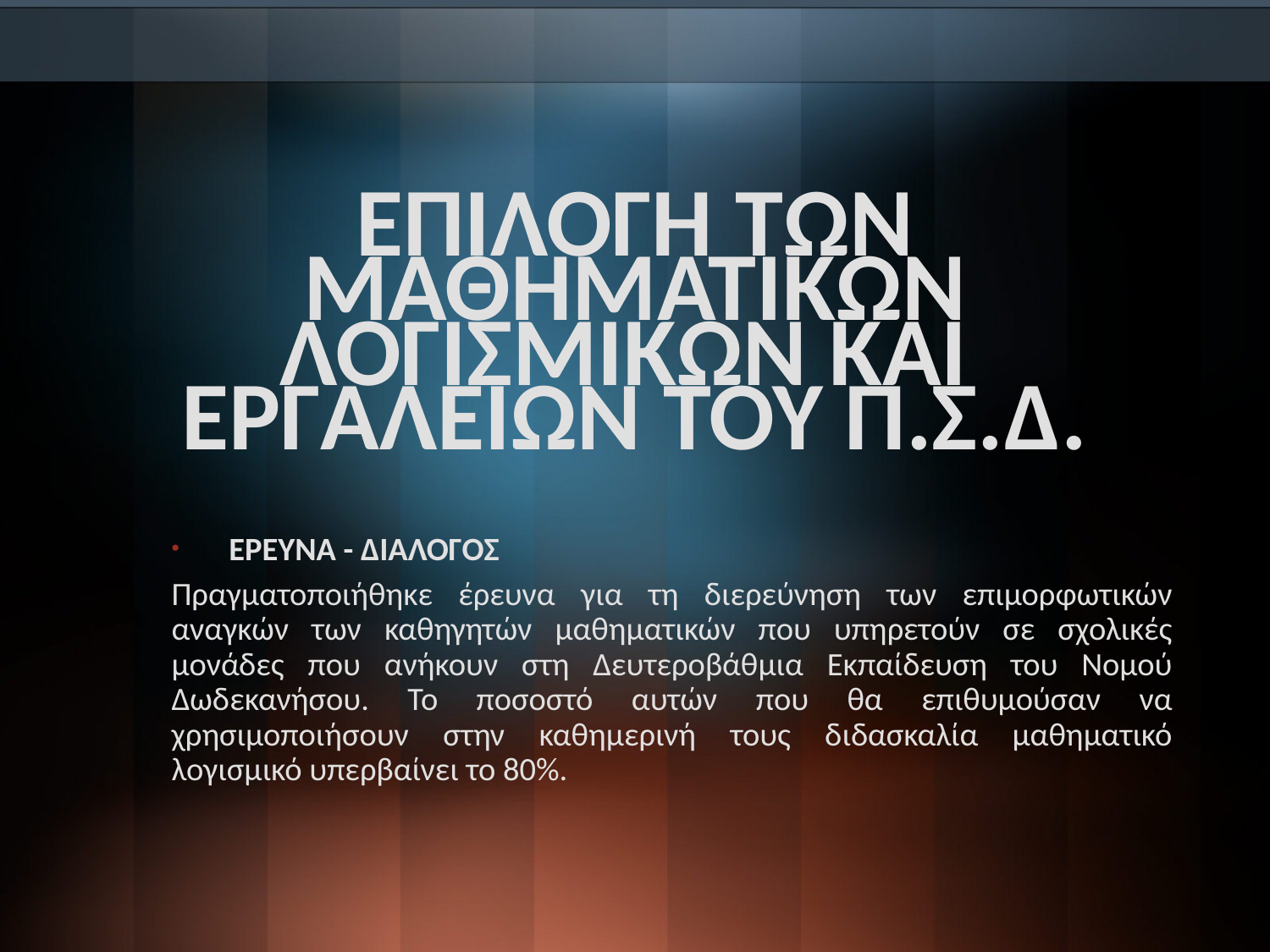

# ΕΠΙΛΟΓΗ ΤΩΝ ΜΑΘΗΜΑΤΙΚΩΝ ΛΟΓΙΣΜΙΚΩΝ ΚΑΙ ΕΡΓΑΛΕΙΩΝ ΤΟΥ Π.Σ.Δ.
ΕΡΕΥΝΑ - ΔΙΑΛΟΓΟΣ
Πραγματοποιήθηκε έρευνα για τη διερεύνηση των επιμορφωτικών αναγκών των καθηγητών μαθηματικών που υπηρετούν σε σχολικές μονάδες που ανήκουν στη Δευτεροβάθμια Εκπαίδευση του Νομού Δωδεκανήσου. Το ποσοστό αυτών που θα επιθυμούσαν να χρησιμοποιήσουν στην καθημερινή τους διδασκαλία μαθηματικό λογισμικό υπερβαίνει το 80%.